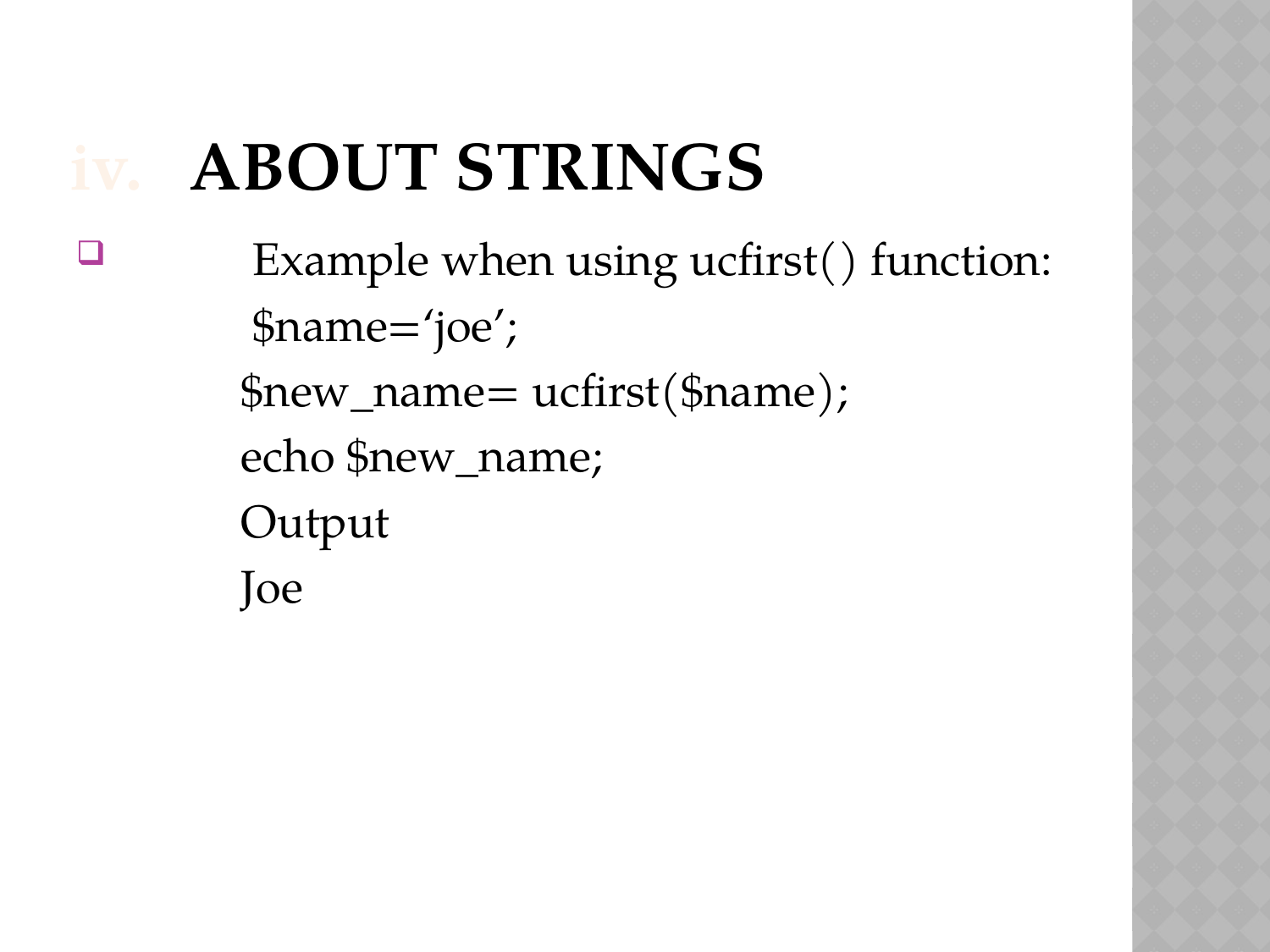

# About Strings
 	 Example when using ucfirst() function:
		 $name=‘joe’;
		$new_name= ucfirst($name);
		echo $new_name;
		Output
		Joe